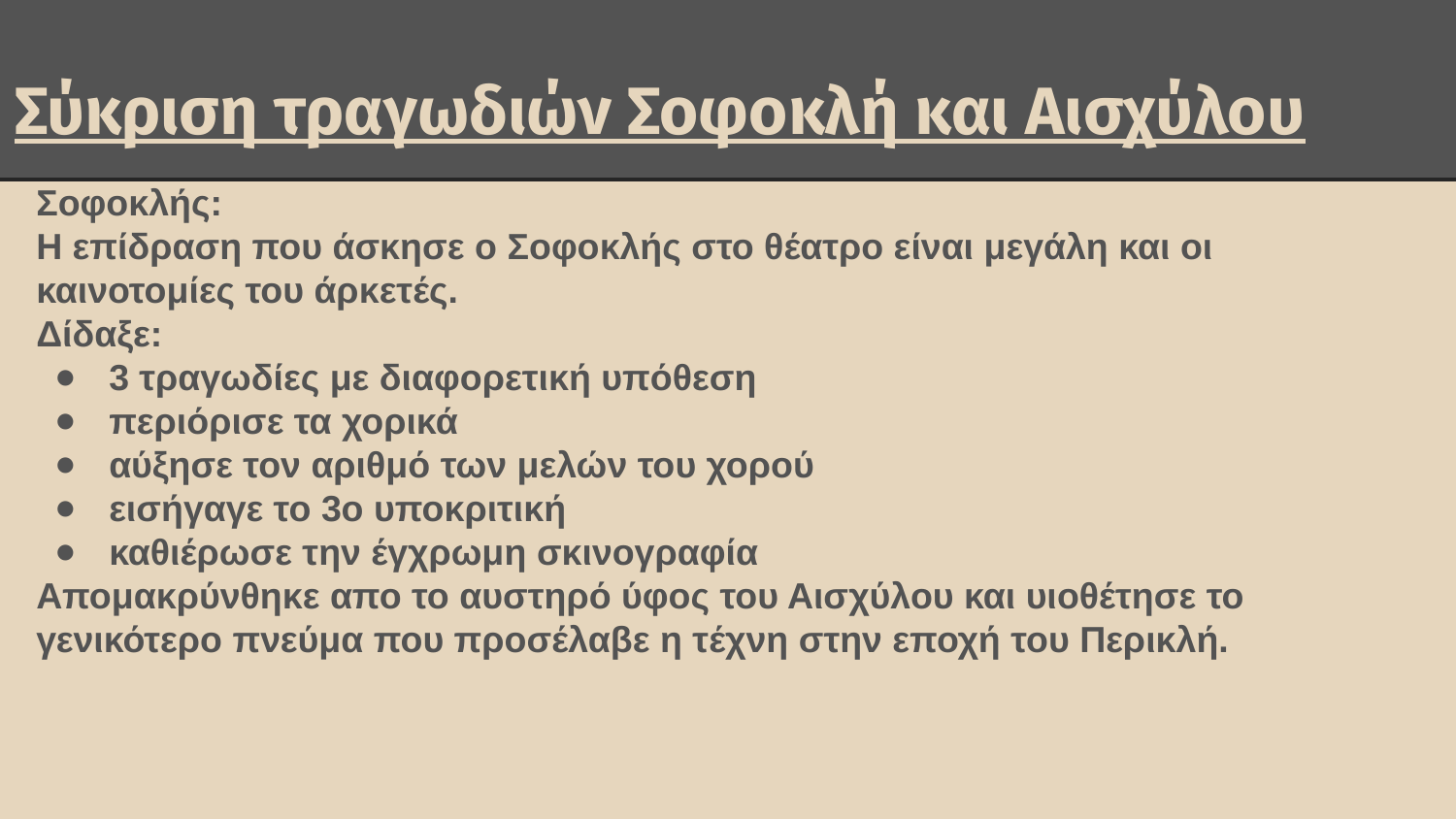

# Σύκριση τραγωδιών Σοφοκλή και Αισχύλου

Σοφοκλής:
Η επίδραση που άσκησε ο Σοφοκλής στο θέατρο είναι μεγάλη και οι καινοτομίες του άρκετές.
Δίδαξε:
3 τραγωδίες με διαφορετική υπόθεση
περιόρισε τα χορικά
αύξησε τον αριθμό των μελών του χορού
εισήγαγε το 3ο υποκριτική
καθιέρωσε την έγχρωμη σκινογραφία
Απομακρύνθηκε απο το αυστηρό ύφος του Αισχύλου και υιοθέτησε το     γενικότερο πνεύμα που προσέλαβε η τέχνη στην εποχή του Περικλή.